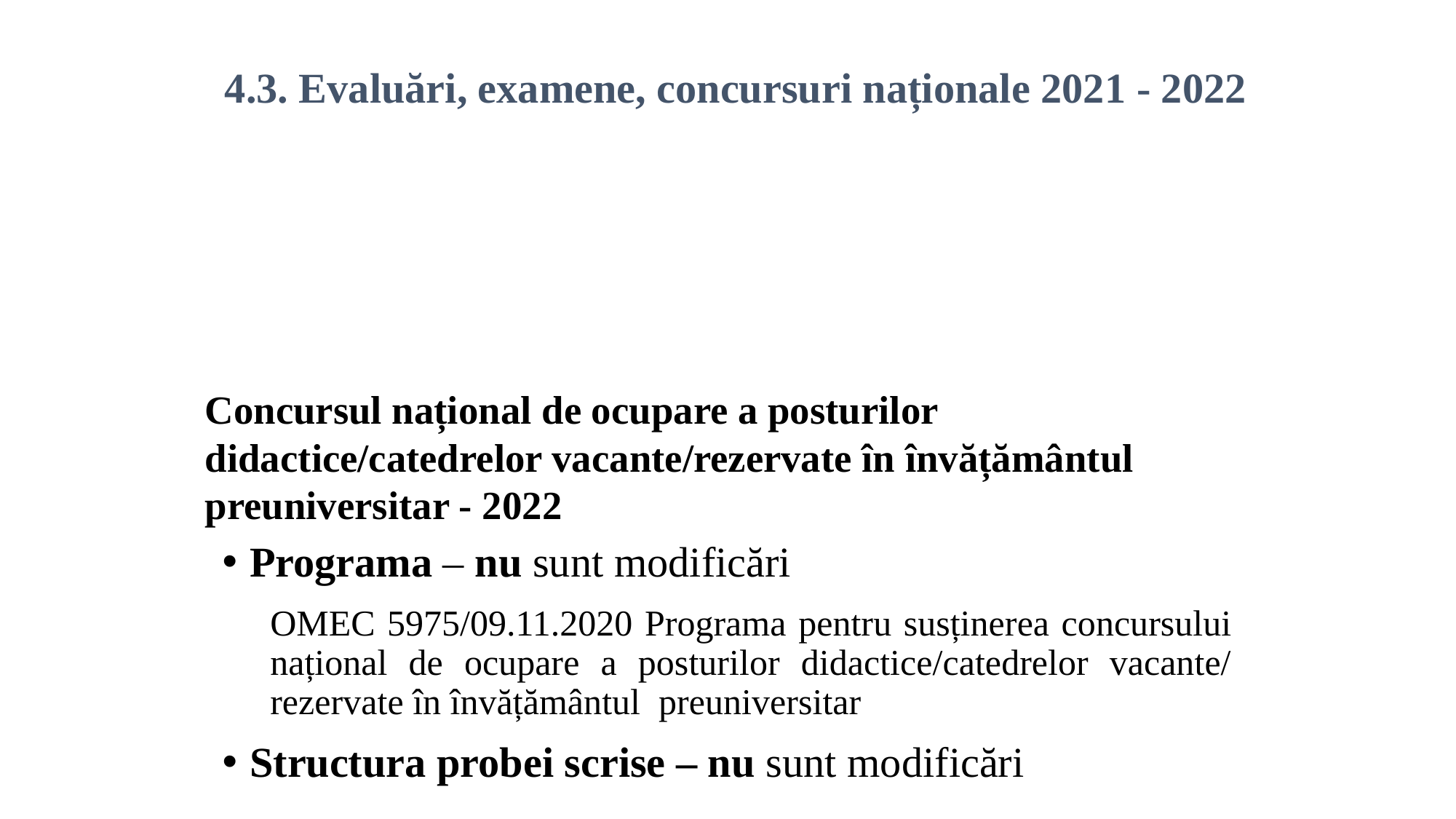

4.3. Evaluări, examene, concursuri naționale 2021 - 2022
# Concursul național de ocupare a posturilor didactice/catedrelor vacante/rezervate în învățământul preuniversitar - 2022
Programa – nu sunt modificări
OMEC 5975/09.11.2020 Programa pentru susținerea concursului național de ocupare a posturilor didactice/catedrelor vacante/ rezervate în învățământul  preuniversitar
Structura probei scrise – nu sunt modificări